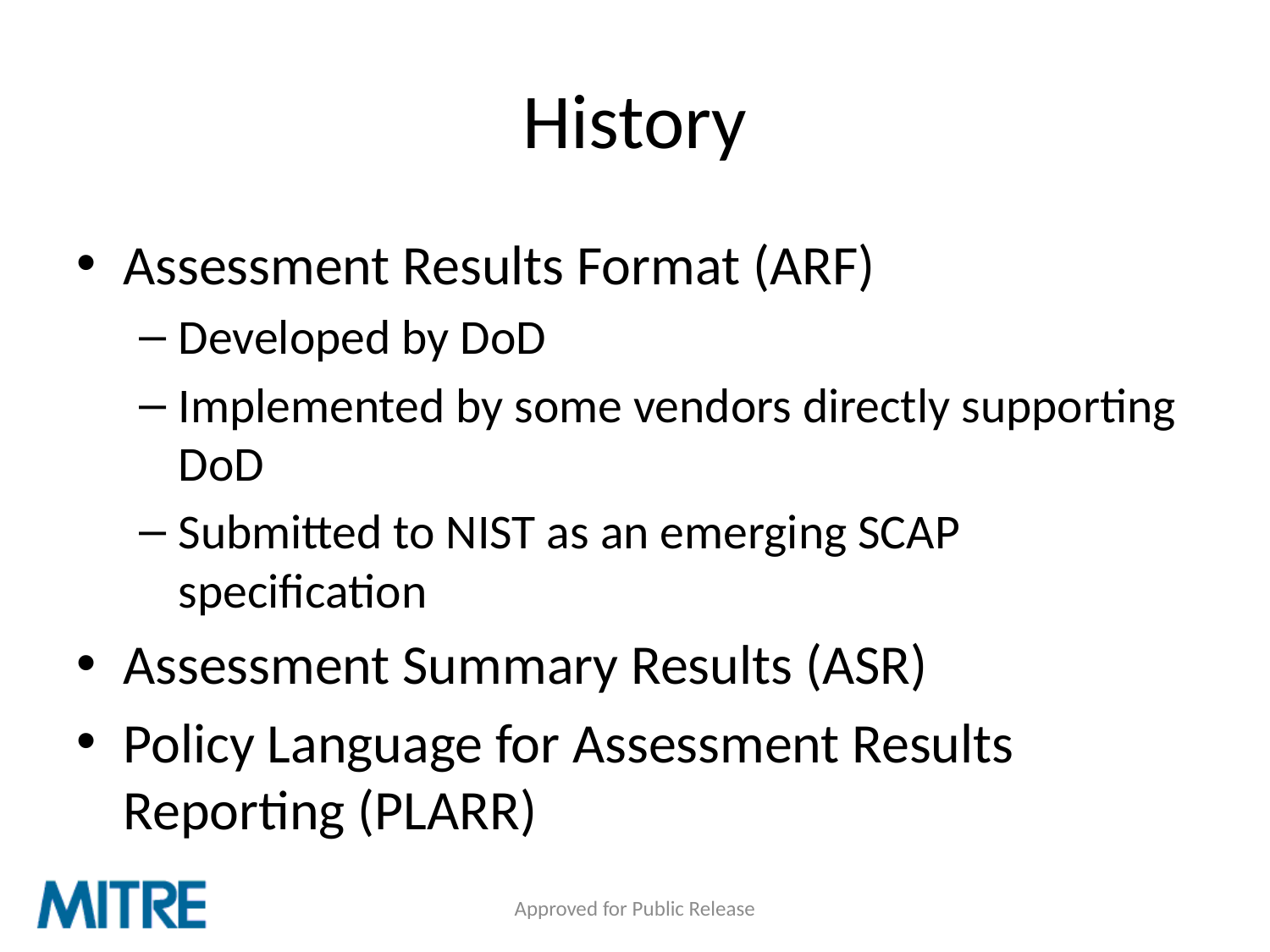

# History
Assessment Results Format (ARF)
Developed by DoD
Implemented by some vendors directly supporting DoD
Submitted to NIST as an emerging SCAP specification
Assessment Summary Results (ASR)
Policy Language for Assessment Results Reporting (PLARR)

Approved for Public Release